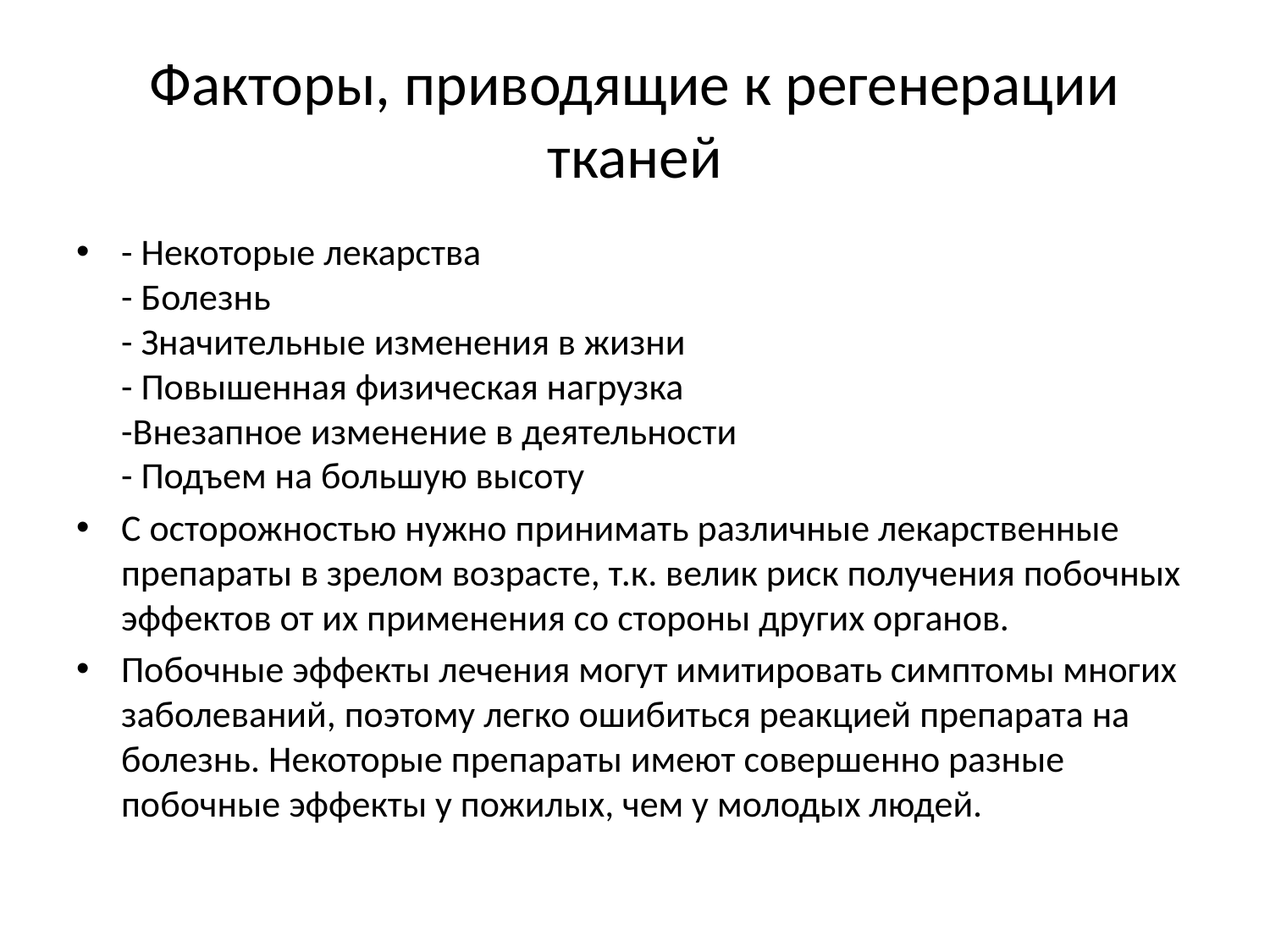

# Факторы, приводящие к регенерации тканей
- Некоторые лекарства 
- Болезнь 
- Значительные изменения в жизни 
- Повышенная физическая нагрузка
-Внезапное изменение в деятельности 
- Подъем на большую высоту
С осторожностью нужно принимать различные лекарственные препараты в зрелом возрасте, т.к. велик риск получения побочных эффектов от их применения со стороны других органов.
Побочные эффекты лечения могут имитировать симптомы многих заболеваний, поэтому легко ошибиться реакцией препарата на болезнь. Некоторые препараты имеют совершенно разные побочные эффекты у пожилых, чем у молодых людей.